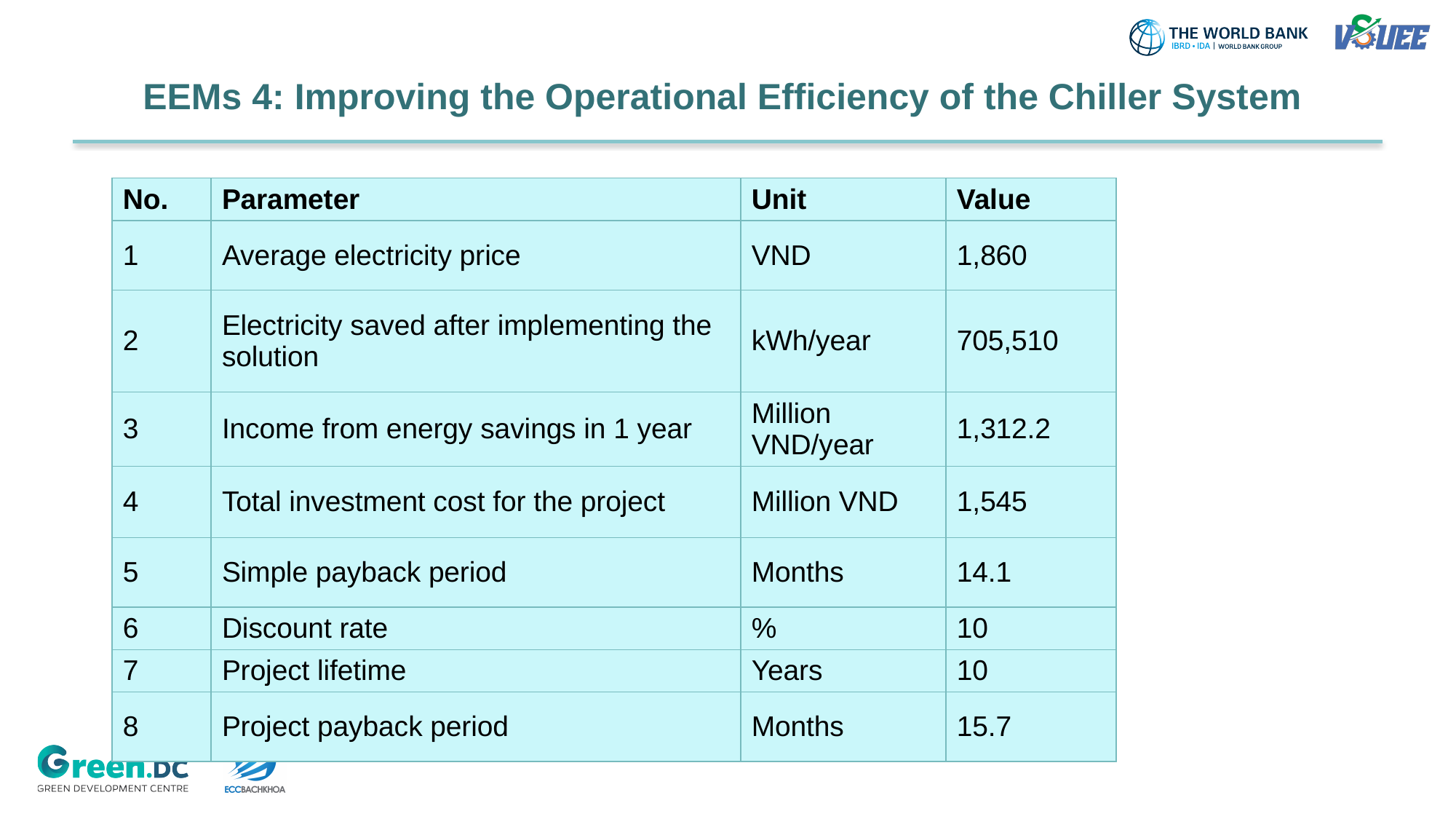

# EEMs 4: Improving the Operational Efficiency of the Chiller System
| No. | Parameter | Unit | Value |
| --- | --- | --- | --- |
| 1 | Average electricity price | VND | 1,860 |
| 2 | Electricity saved after implementing the solution | kWh/year | 705,510 |
| 3 | Income from energy savings in 1 year | Million VND/year | 1,312.2 |
| 4 | Total investment cost for the project | Million VND | 1,545 |
| 5 | Simple payback period | Months | 14.1 |
| 6 | Discount rate | % | 10 |
| 7 | Project lifetime | Years | 10 |
| 8 | Project payback period | Months | 15.7 |